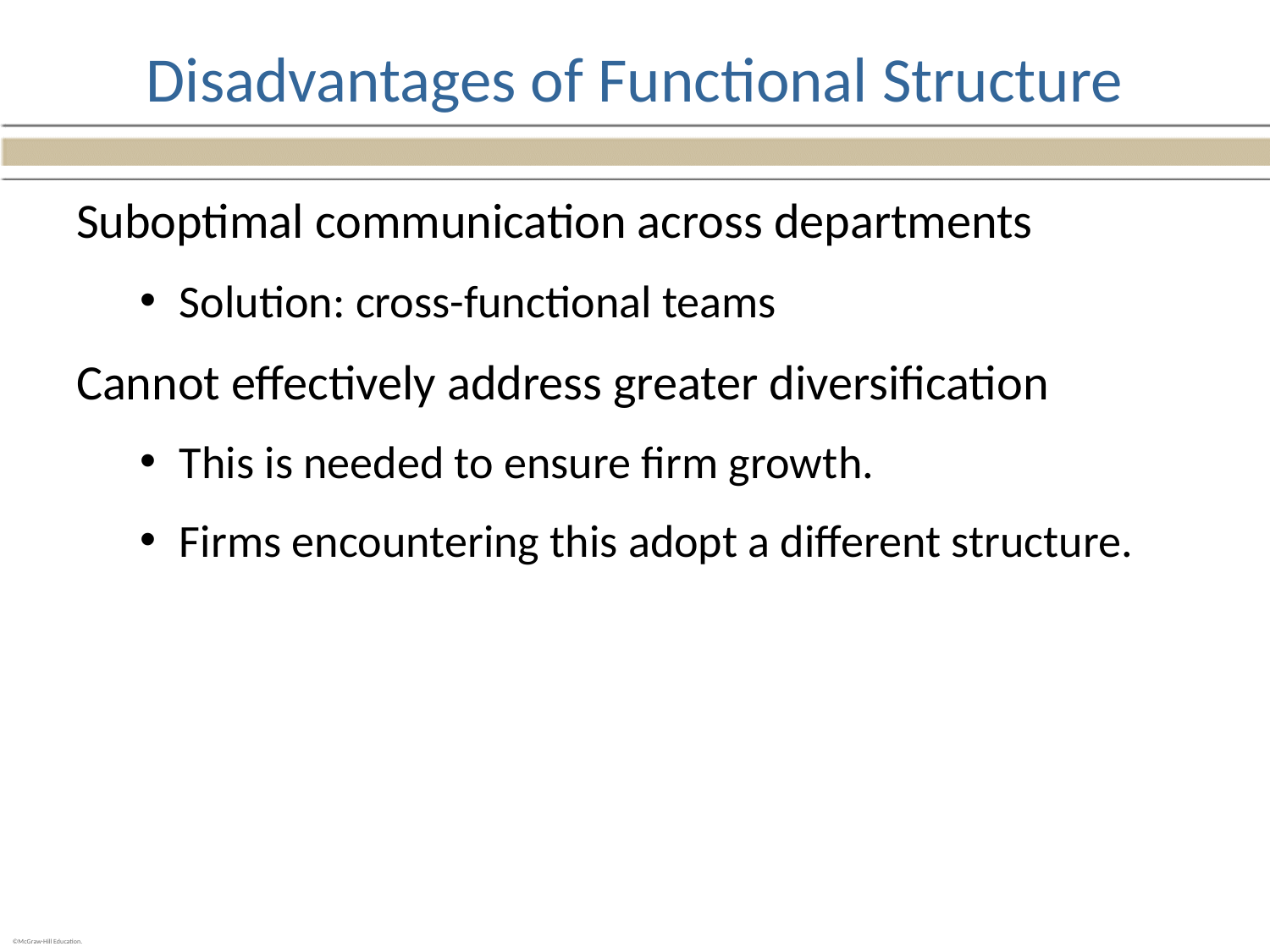

# Disadvantages of Functional Structure
Suboptimal communication across departments
Solution: cross-functional teams
Cannot effectively address greater diversification
This is needed to ensure firm growth.
Firms encountering this adopt a different structure.